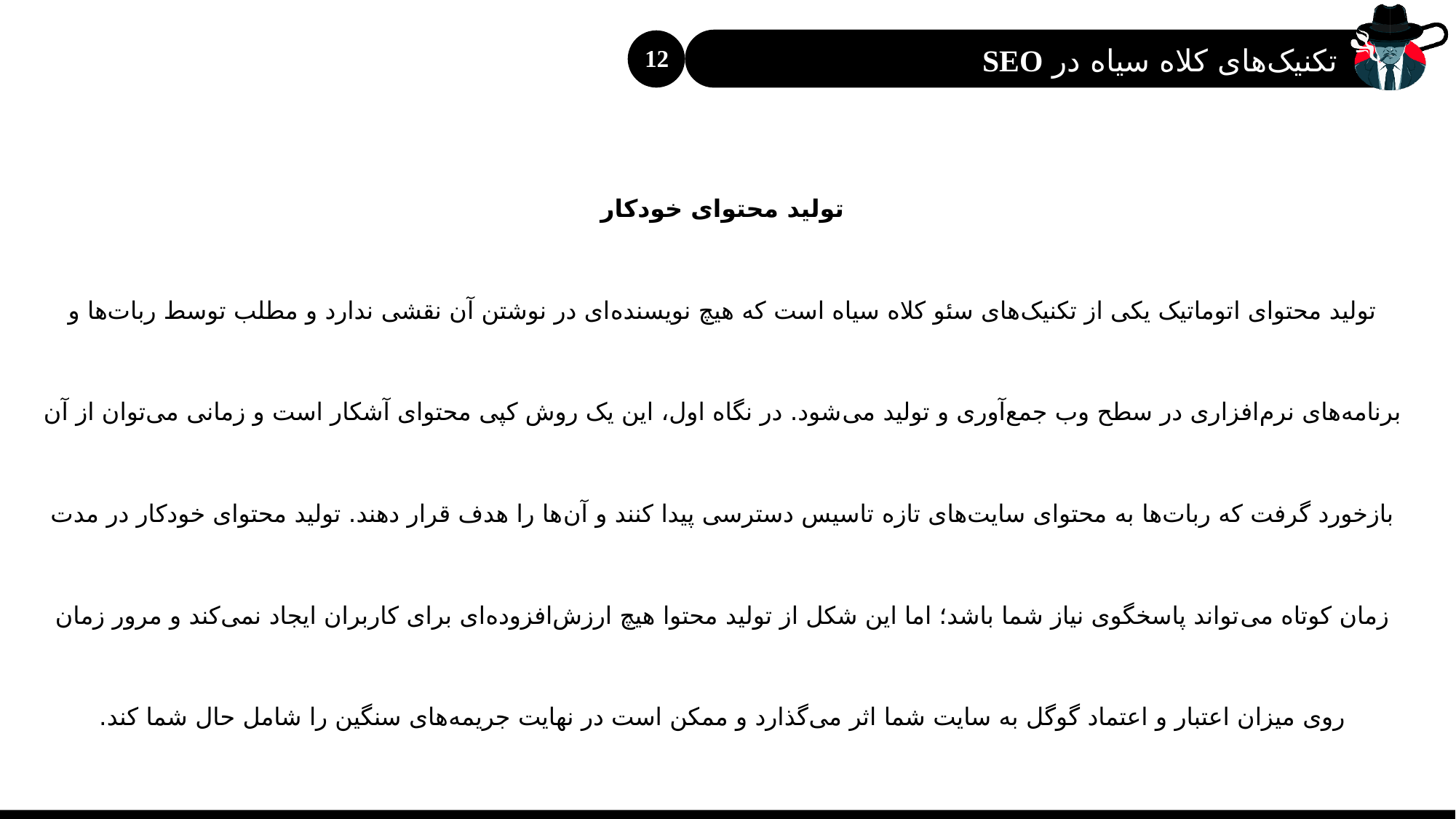

12
تکنیک‌های کلاه سیاه در SEO
تولید محتوای خودکار
تولید محتوای اتوماتیک یکی از تکنیک‌های سئو کلاه سیاه است که هیچ نویسنده‌ای در نوشتن آن نقشی ندارد و مطلب توسط ربات‌ها و برنامه‌های نرم‌افزاری در سطح وب جمع‌آوری و تولید می‌شود. در نگاه اول، این یک روش کپی محتوای آشکار است و زمانی می‌توان از آن بازخورد گرفت که ربات‌ها به محتوای سایت‌های تازه‌ تاسیس دسترسی پیدا کنند و آن‌ها را هدف قرار دهند. تولید محتوای خودکار در مدت زمان کوتاه می‌تواند پاسخگوی نیاز شما باشد؛ اما این شکل از تولید محتوا هیچ ارزش‌افزوده‌ای برای کاربران ایجاد نمی‌کند و مرور زمان روی میزان اعتبار و اعتماد گوگل به سایت شما اثر می‌گذارد و ممکن است در نهایت جریمه‌های سنگین را شامل حال شما کند.